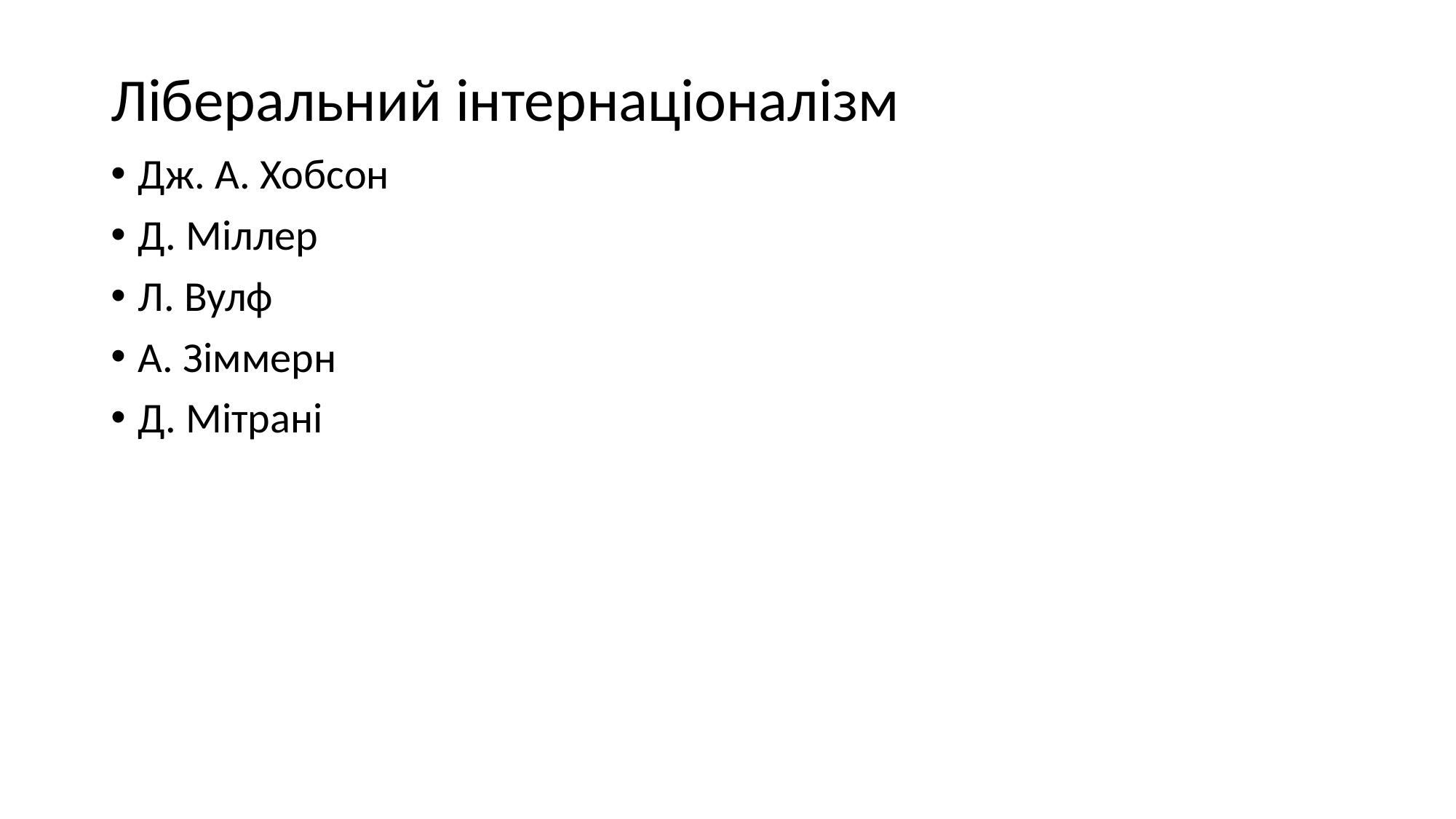

# Ліберальний інтернаціоналізм
Дж. А. Хобсон
Д. Міллер
Л. Вулф
А. Зіммерн
Д. Мітрані